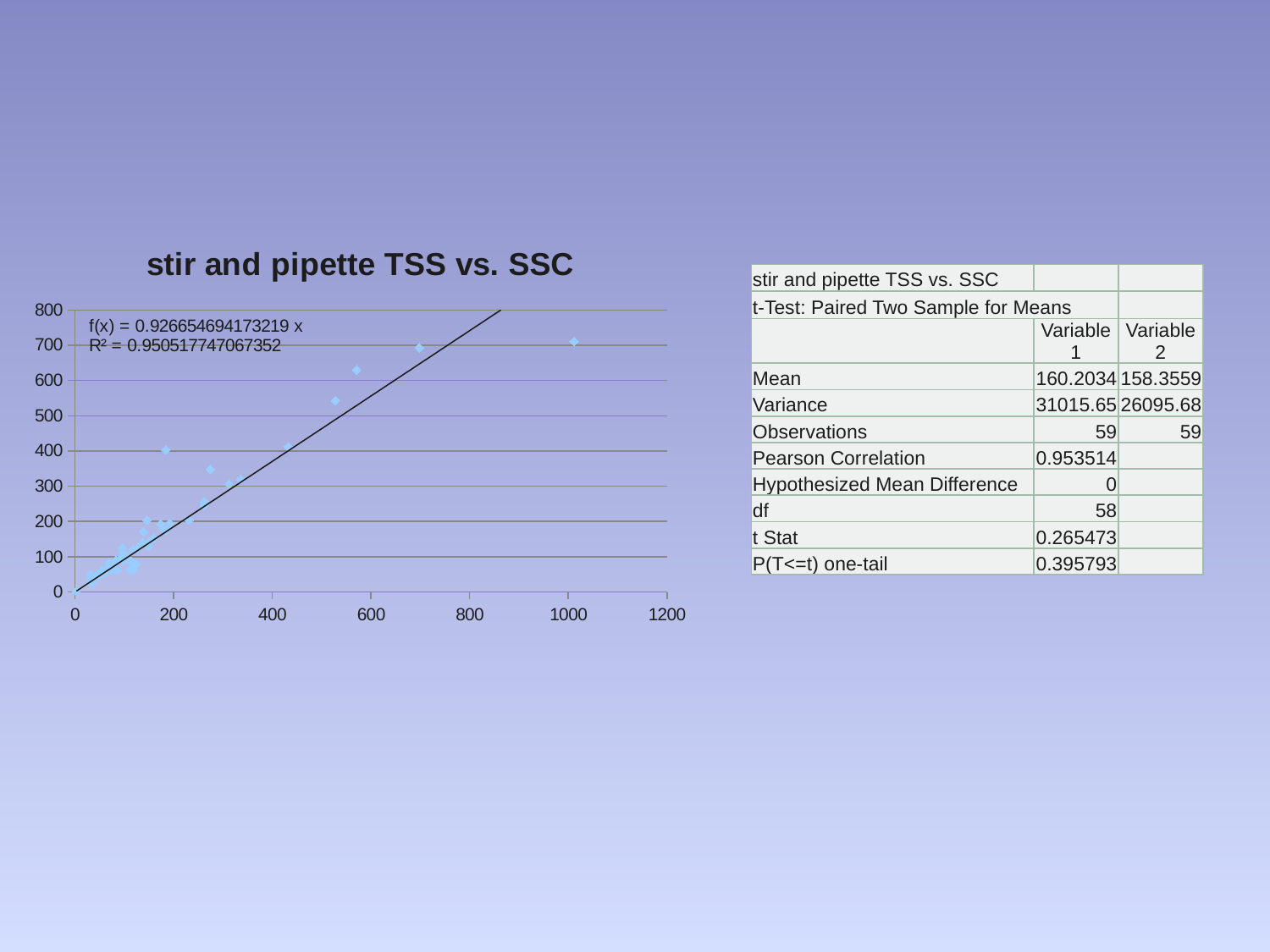

### Chart: stir and pipette TSS vs. SSC

| Category | SSC |
|---|---|
| stir and pipette TSS vs. SSC |  |  |
| --- | --- | --- |
| t-Test: Paired Two Sample for Means |  |  |
|  | Variable 1 | Variable 2 |
| Mean | 160.2034 | 158.3559 |
| Variance | 31015.65 | 26095.68 |
| Observations | 59 | 59 |
| Pearson Correlation | 0.953514 |  |
| Hypothesized Mean Difference | 0 |  |
| df | 58 |  |
| t Stat | 0.265473 |  |
| P(T<=t) one-tail | 0.395793 |  |